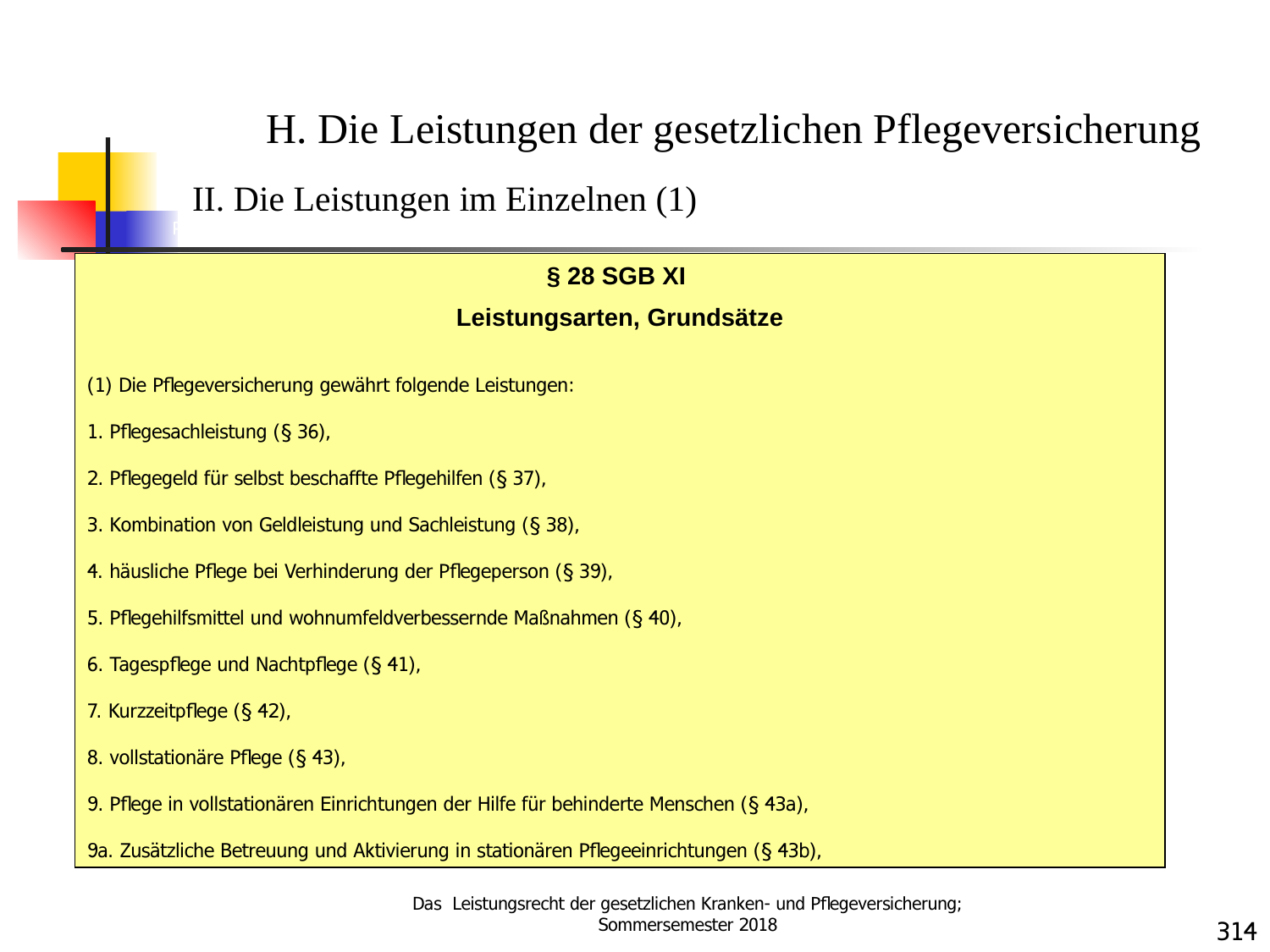

PV 8
H. Die Leistungen der gesetzlichen Pflegeversicherung
II. Die Leistungen im Einzelnen (1)
§ 28 SGB XI
Leistungsarten, Grundsätze

(1) Die Pflegeversicherung gewährt folgende Leistungen:

1. Pflegesachleistung (§ 36),

2. Pflegegeld für selbst beschaffte Pflegehilfen (§ 37),

3. Kombination von Geldleistung und Sachleistung (§ 38),

4. häusliche Pflege bei Verhinderung der Pflegeperson (§ 39),

5. Pflegehilfsmittel und wohnumfeldverbessernde Maßnahmen (§ 40),

6. Tagespflege und Nachtpflege (§ 41),

7. Kurzzeitpflege (§ 42),

8. vollstationäre Pflege (§ 43),

9. Pflege in vollstationären Einrichtungen der Hilfe für behinderte Menschen (§ 43a),

9a. Zusätzliche Betreuung und Aktivierung in stationären Pflegeeinrichtungen (§ 43b),
Das  Leistungsrecht der gesetzlichen Kranken- und Pflegeversicherung; Sommersemester 2018
314